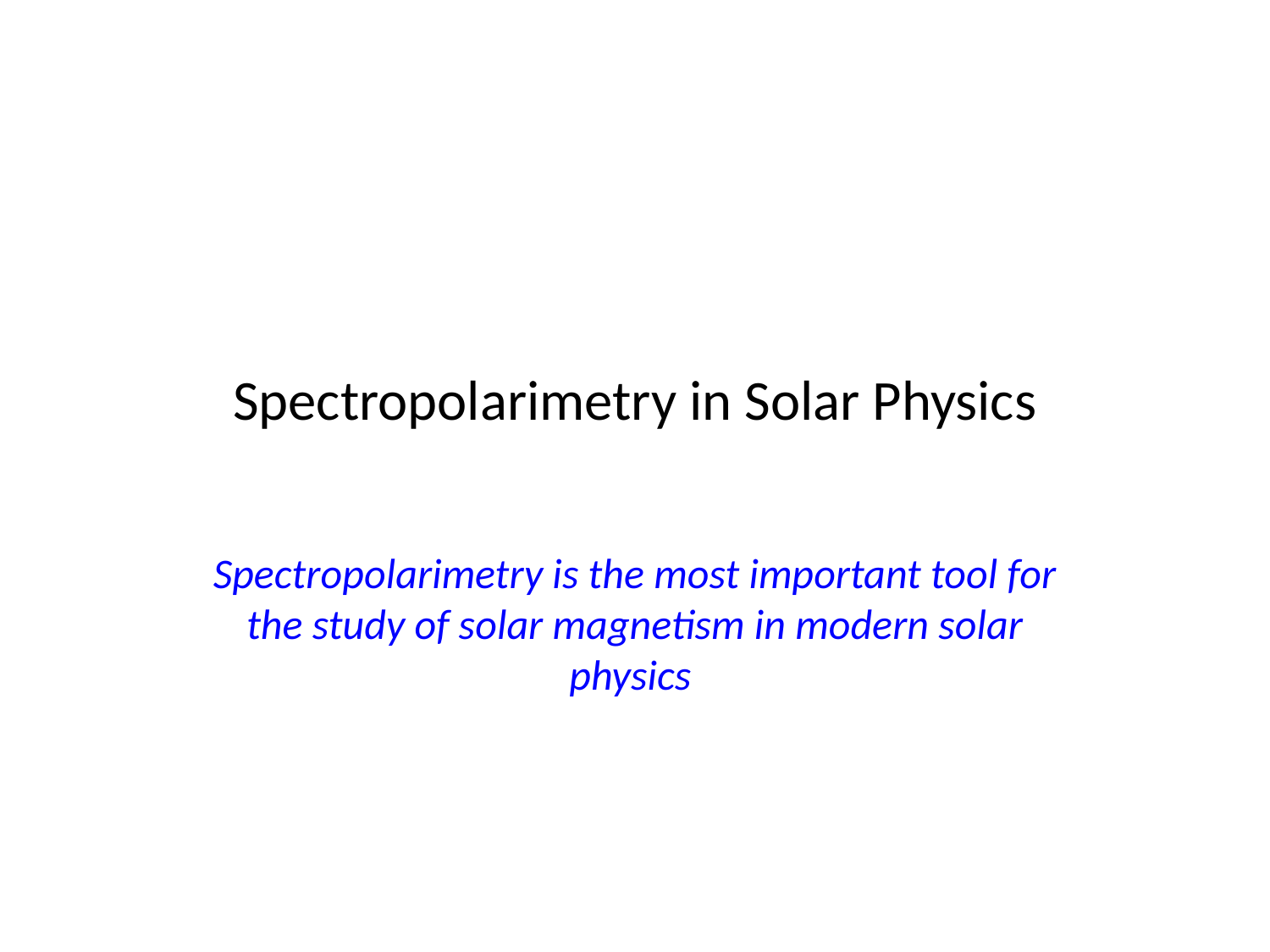

# Spectropolarimetry in Solar Physics
Spectropolarimetry is the most important tool for the study of solar magnetism in modern solar physics